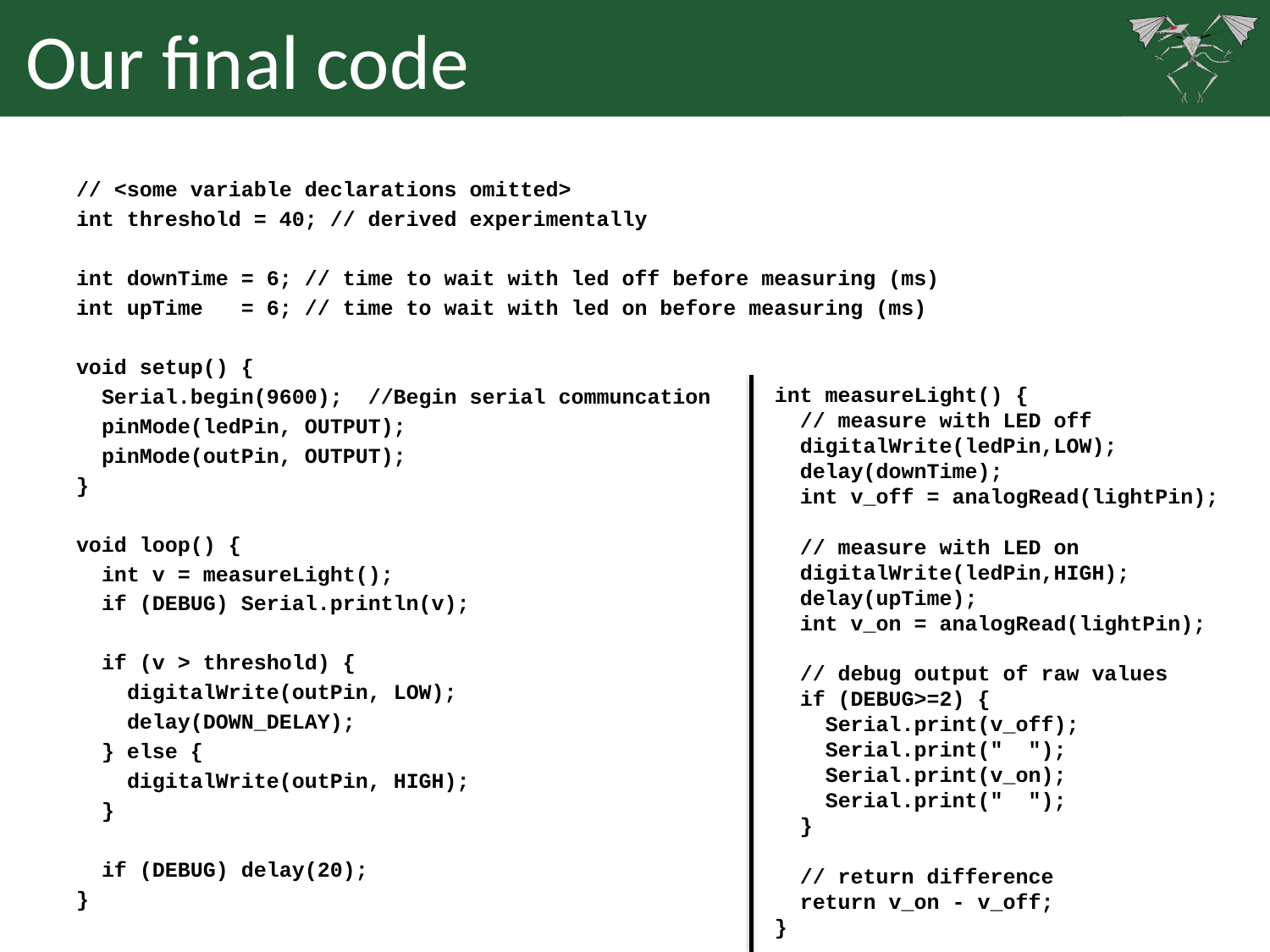

# Our final code
// <some variable declarations omitted>
int threshold = 40; // derived experimentally

int downTime = 6; // time to wait with led off before measuring (ms)
int upTime   = 6; // time to wait with led on before measuring (ms)

void setup() {
  Serial.begin(9600);  //Begin serial communcation
  pinMode(ledPin, OUTPUT);
  pinMode(outPin, OUTPUT);
}

void loop() {
  int v = measureLight();
  if (DEBUG) Serial.println(v);

  if (v > threshold) {
    digitalWrite(outPin, LOW);
    delay(DOWN_DELAY);
  } else {
    digitalWrite(outPin, HIGH);
  }

  if (DEBUG) delay(20);
}
int measureLight() {
  // measure with LED off
  digitalWrite(ledPin,LOW);
  delay(downTime);
  int v_off = analogRead(lightPin);

  // measure with LED on
  digitalWrite(ledPin,HIGH);
  delay(upTime);
  int v_on = analogRead(lightPin);

  // debug output of raw values
  if (DEBUG>=2) {
    Serial.print(v_off);
    Serial.print("  ");
    Serial.print(v_on);
    Serial.print("  ");
  }

  // return difference
  return v_on - v_off;
}